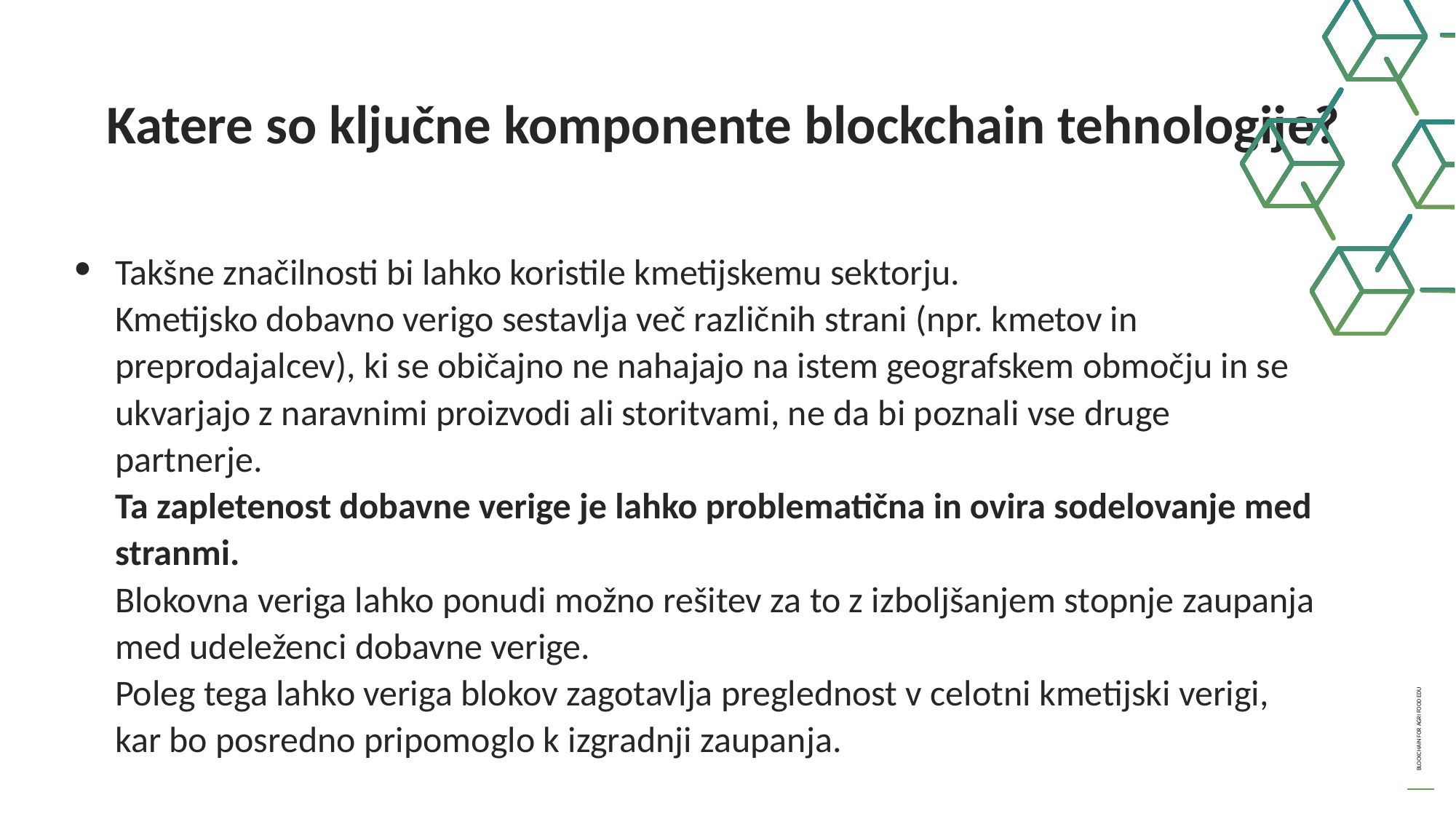

Katere so ključne komponente blockchain tehnologije?
Takšne značilnosti bi lahko koristile kmetijskemu sektorju.
Kmetijsko dobavno verigo sestavlja več različnih strani (npr. kmetov in preprodajalcev), ki se običajno ne nahajajo na istem geografskem območju in se ukvarjajo z naravnimi proizvodi ali storitvami, ne da bi poznali vse druge partnerje.
Ta zapletenost dobavne verige je lahko problematična in ovira sodelovanje med stranmi.
Blokovna veriga lahko ponudi možno rešitev za to z izboljšanjem stopnje zaupanja med udeleženci dobavne verige.
Poleg tega lahko veriga blokov zagotavlja preglednost v celotni kmetijski verigi, kar bo posredno pripomoglo k izgradnji zaupanja.